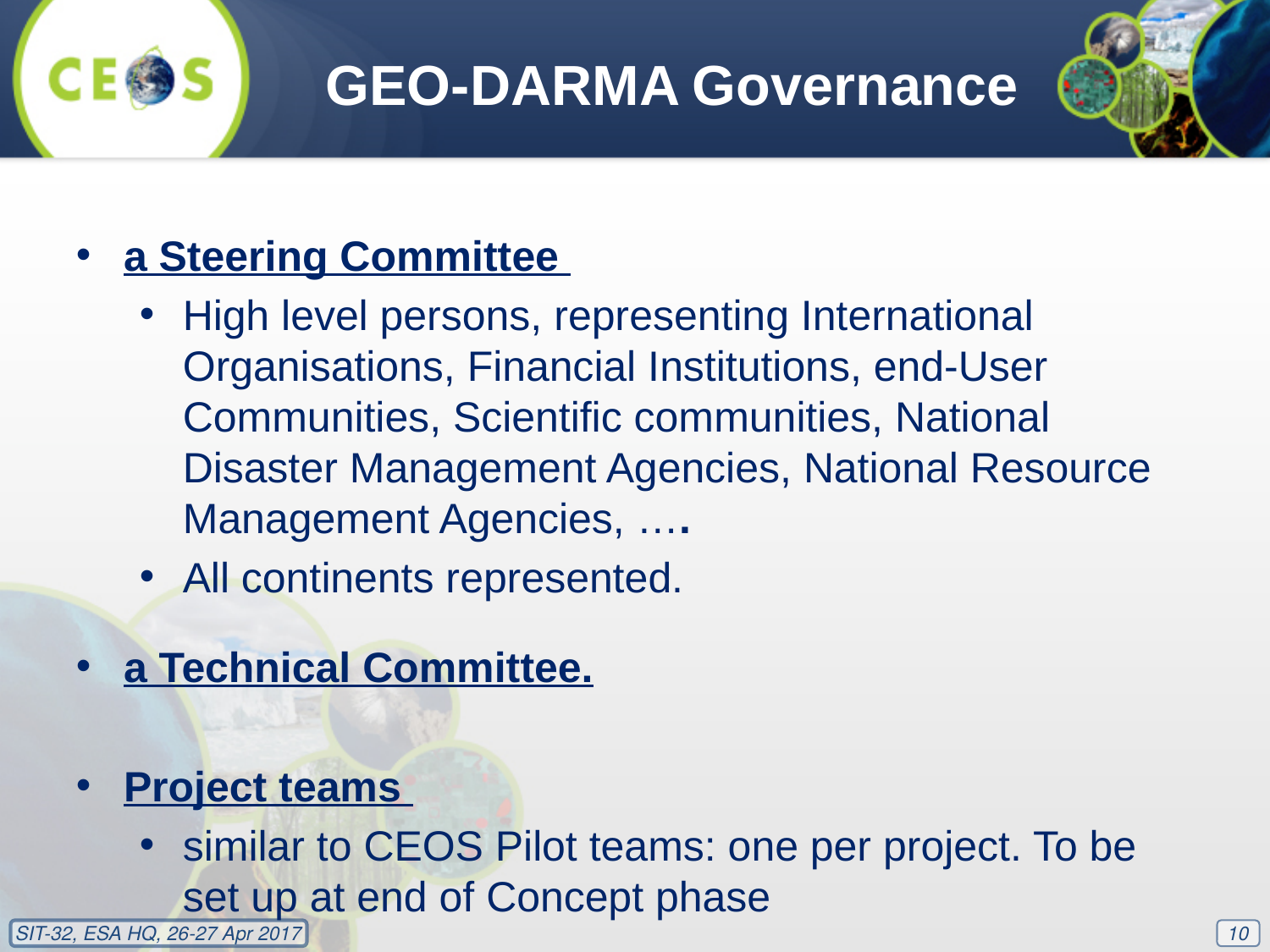

GEO-DARMA Governance
a Steering Committee
High level persons, representing International Organisations, Financial Institutions, end-User Communities, Scientific communities, National Disaster Management Agencies, National Resource Management Agencies, ….
All continents represented.

a Technical Committee.

Project teams
similar to CEOS Pilot teams: one per project. To be set up at end of Concept phase

10